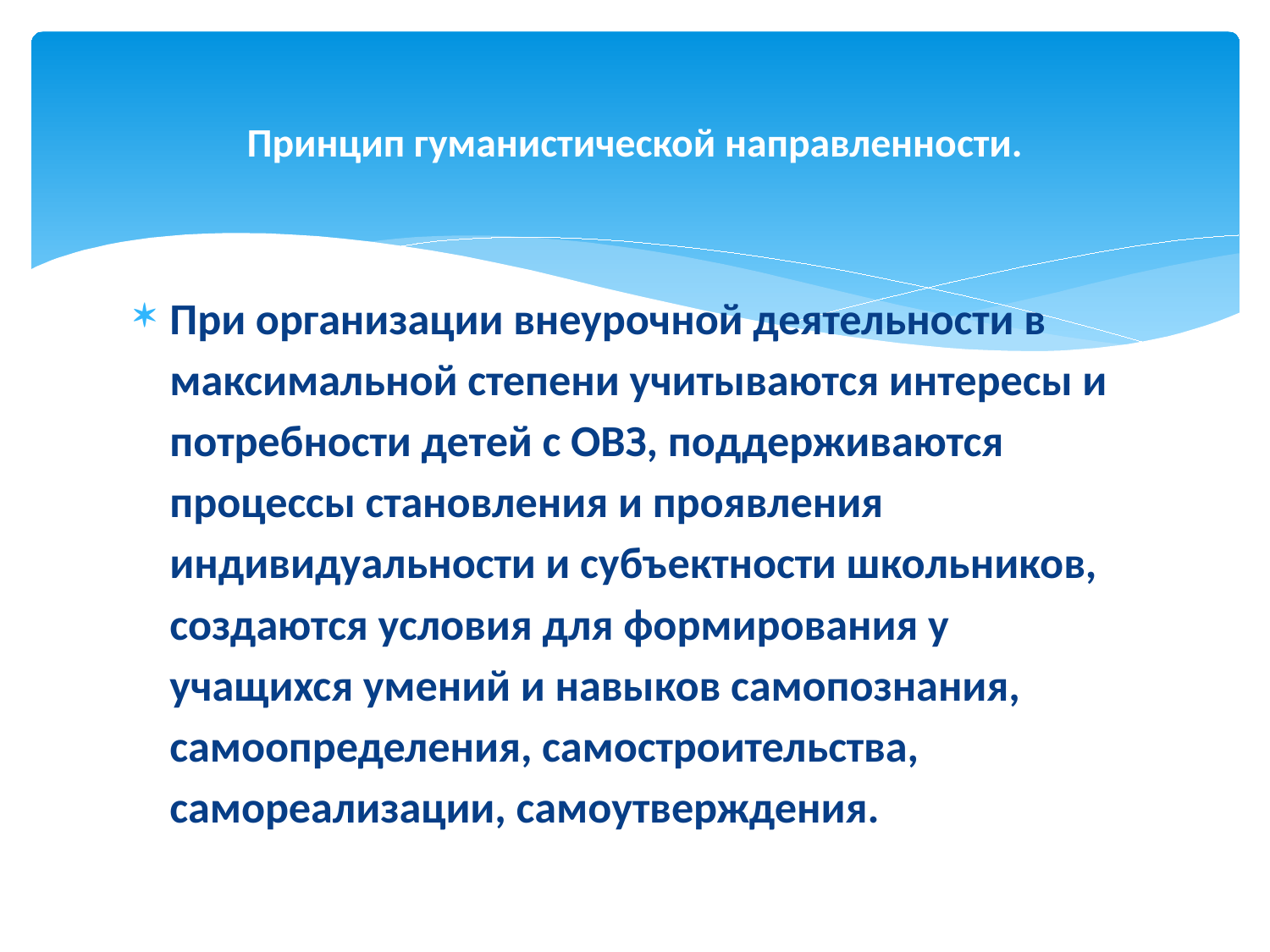

# Принцип гуманистической направленности.
При организации внеурочной деятельности в максимальной степени учитываются интересы и потребности детей с ОВЗ, поддерживаются процессы становления и проявления индивидуальности и субъектности школьников, создаются условия для формирования у учащихся умений и навыков самопознания, самоопределения, самостроительства, самореализации, самоутверждения.